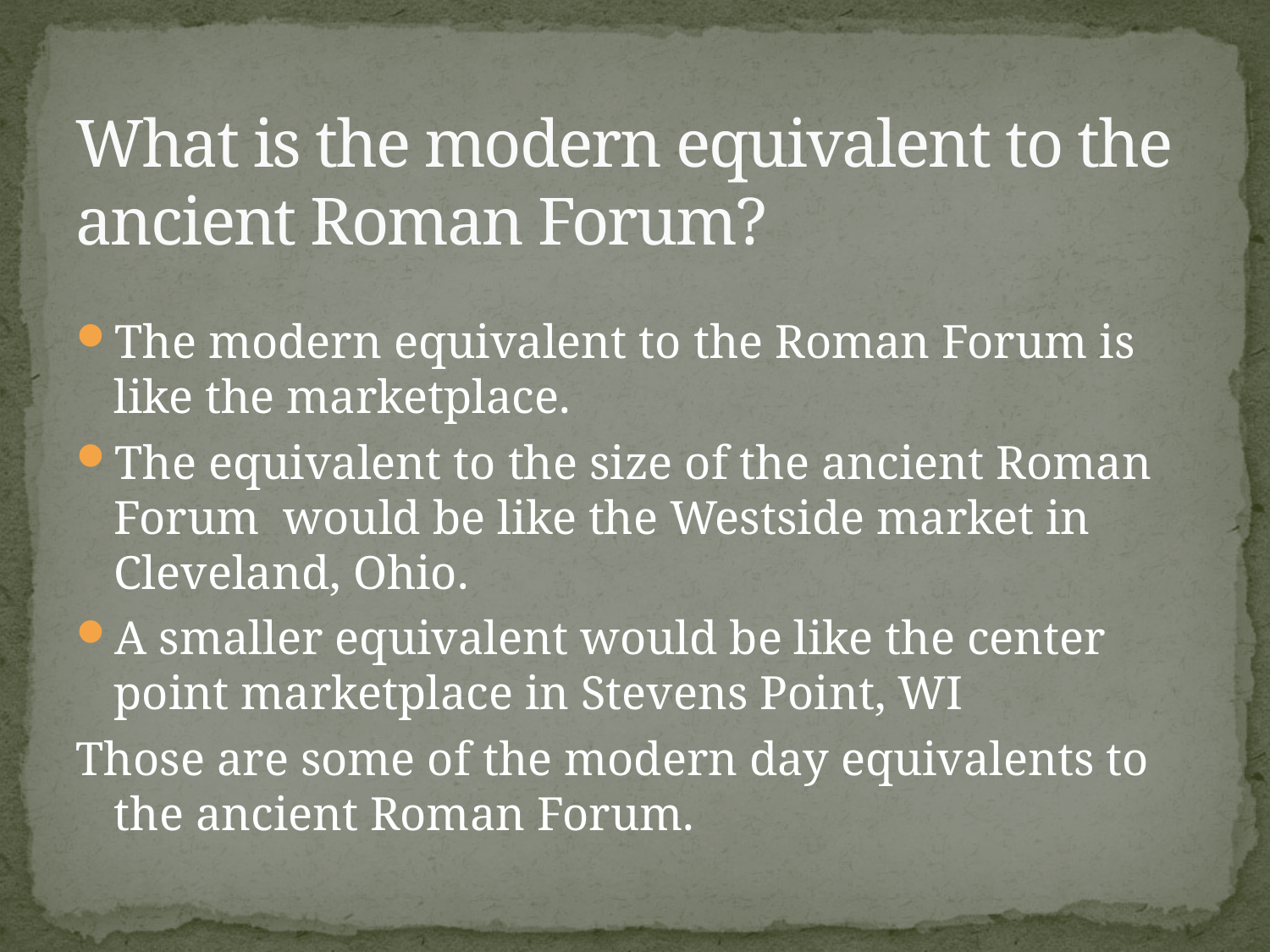

# What is the modern equivalent to the ancient Roman Forum?
The modern equivalent to the Roman Forum is like the marketplace.
The equivalent to the size of the ancient Roman Forum  would be like the Westside market in Cleveland, Ohio.
A smaller equivalent would be like the center point marketplace in Stevens Point, WI
Those are some of the modern day equivalents to the ancient Roman Forum.